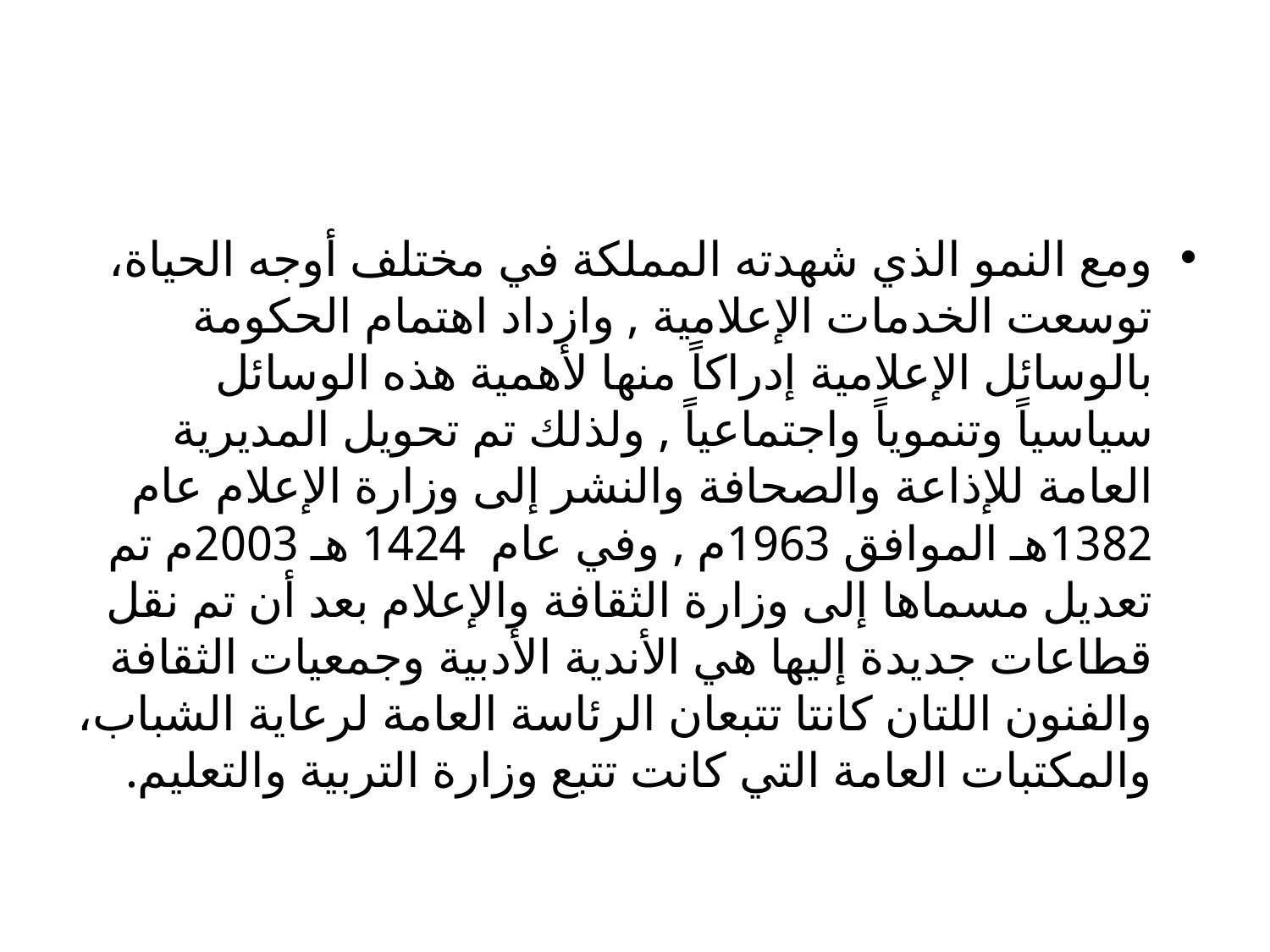

#
ومع النمو الذي شهدته المملكة في مختلف أوجه الحياة، توسعت الخدمات الإعلامية , وازداد اهتمام الحكومة بالوسائل الإعلامية إدراكاً منها لأهمية هذه الوسائل سياسياً وتنموياً واجتماعياً , ولذلك تم تحويل المديرية العامة للإذاعة والصحافة والنشر إلى وزارة الإعلام عام 1382هـ الموافق 1963م , وفي عام  1424 هـ 2003م تم تعديل مسماها إلى وزارة الثقافة والإعلام بعد أن تم نقل قطاعات جديدة إليها هي الأندية الأدبية وجمعيات الثقافة والفنون اللتان كانتا تتبعان الرئاسة العامة لرعاية الشباب، والمكتبات العامة التي كانت تتبع وزارة التربية والتعليم.